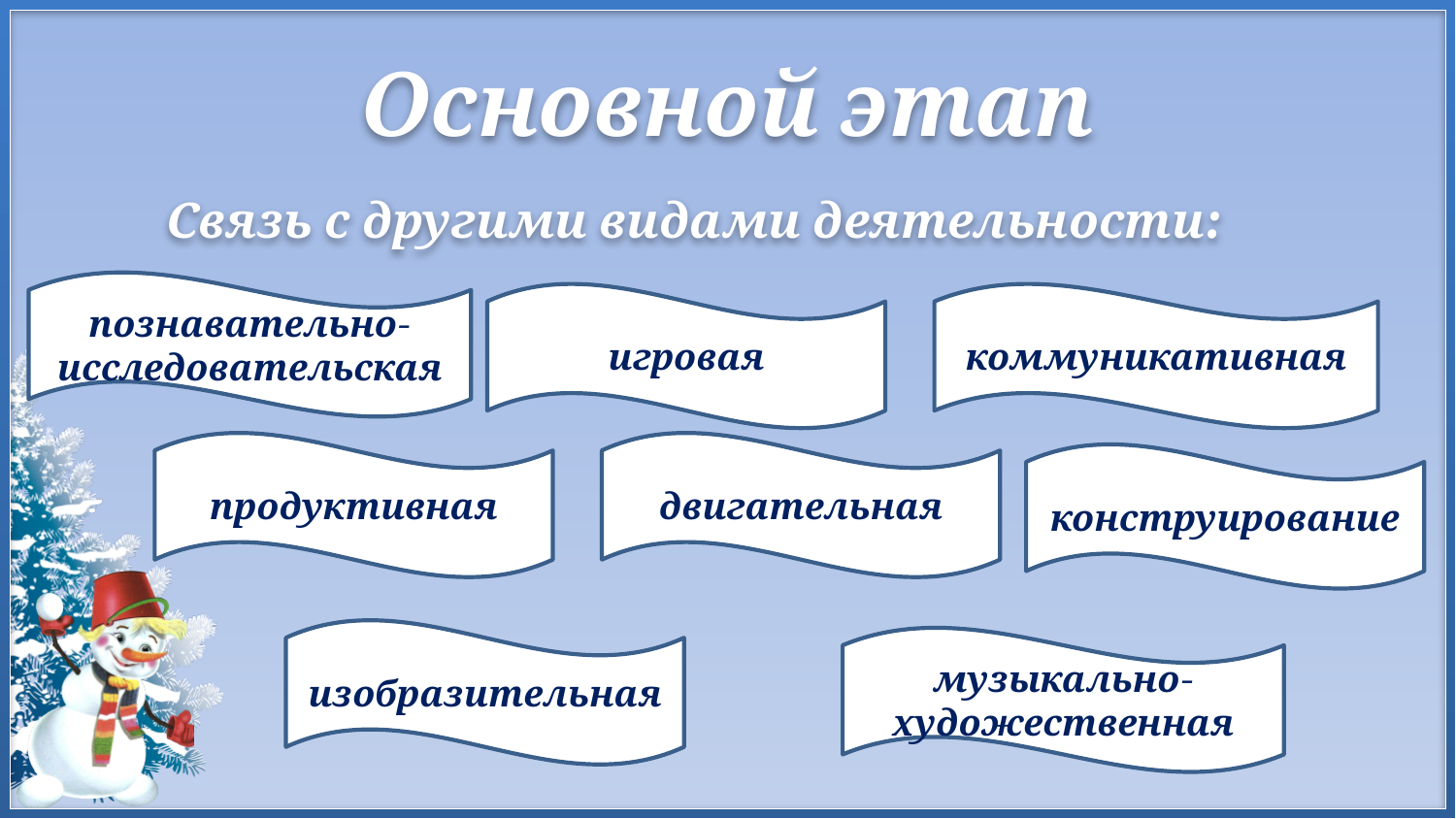

# Основной этап
Связь с другими видами деятельности:

познавательно-исследовательская
игровая
коммуникативная
продуктивная
двигательная
конструирование
изобразительная
музыкально-художественная